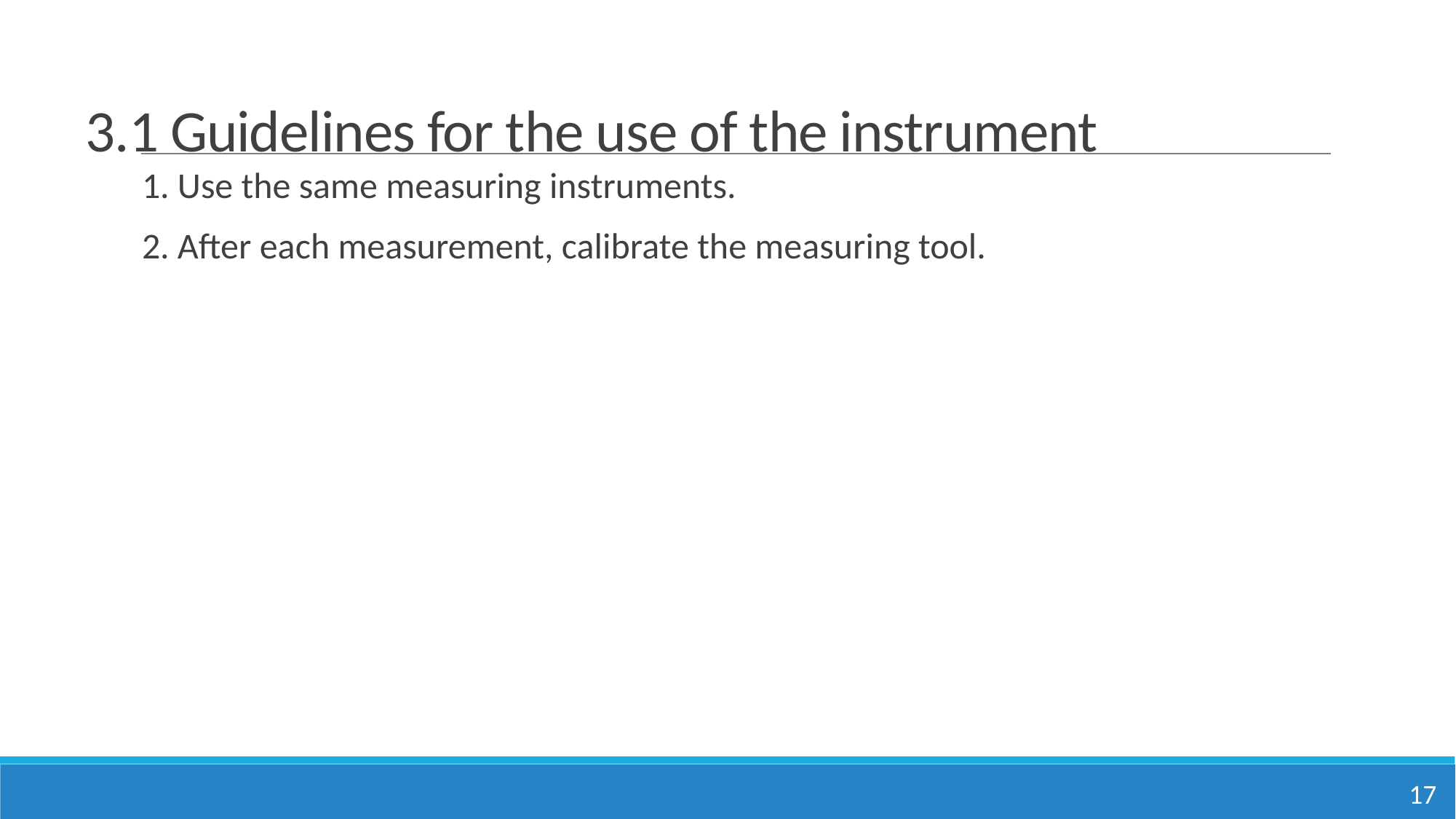

# 3.1 Guidelines for the use of the instrument
1. Use the same measuring instruments.
2. After each measurement, calibrate the measuring tool.

17